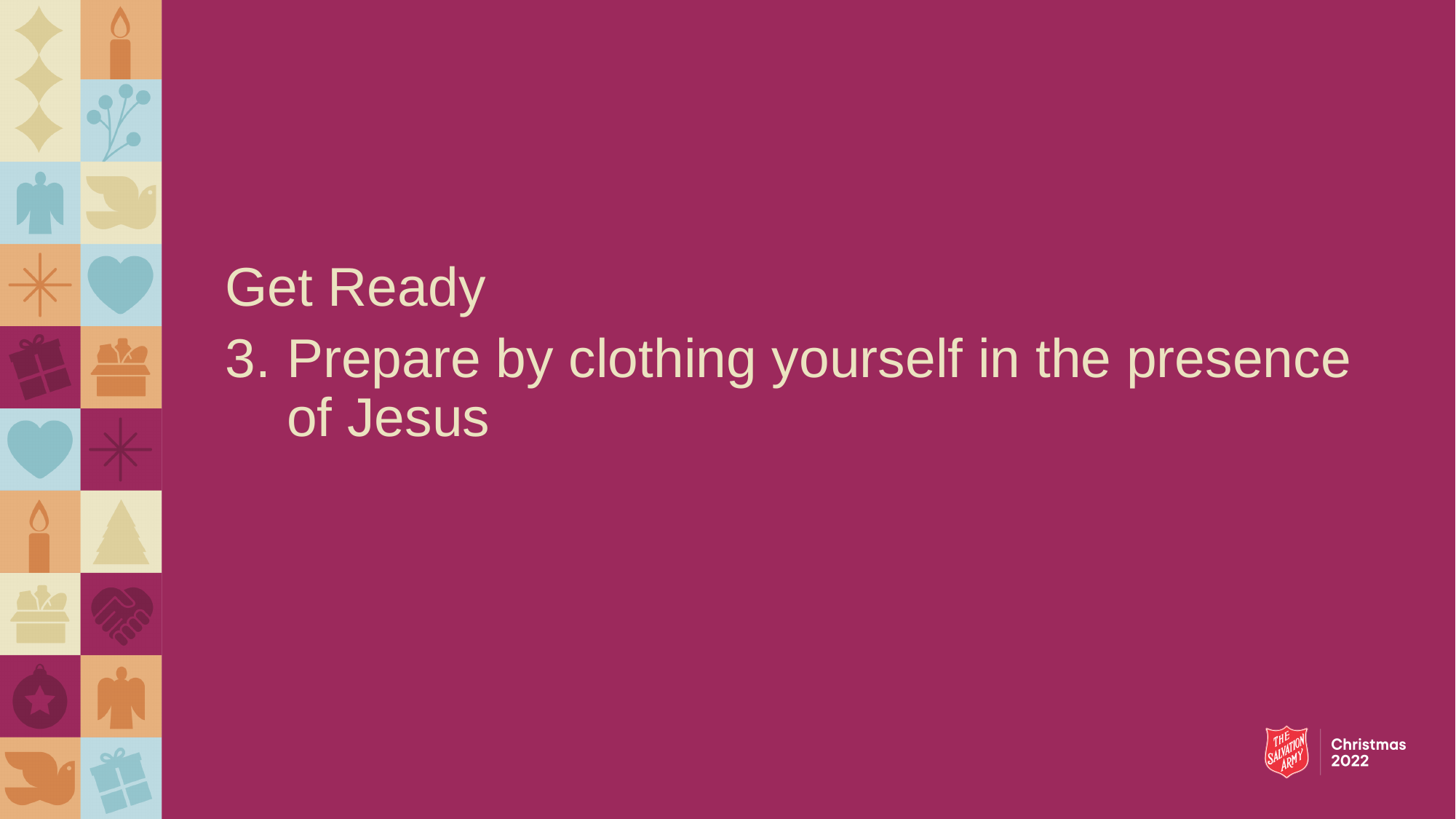

Get Ready
Prepare by clothing yourself in the presence of Jesus